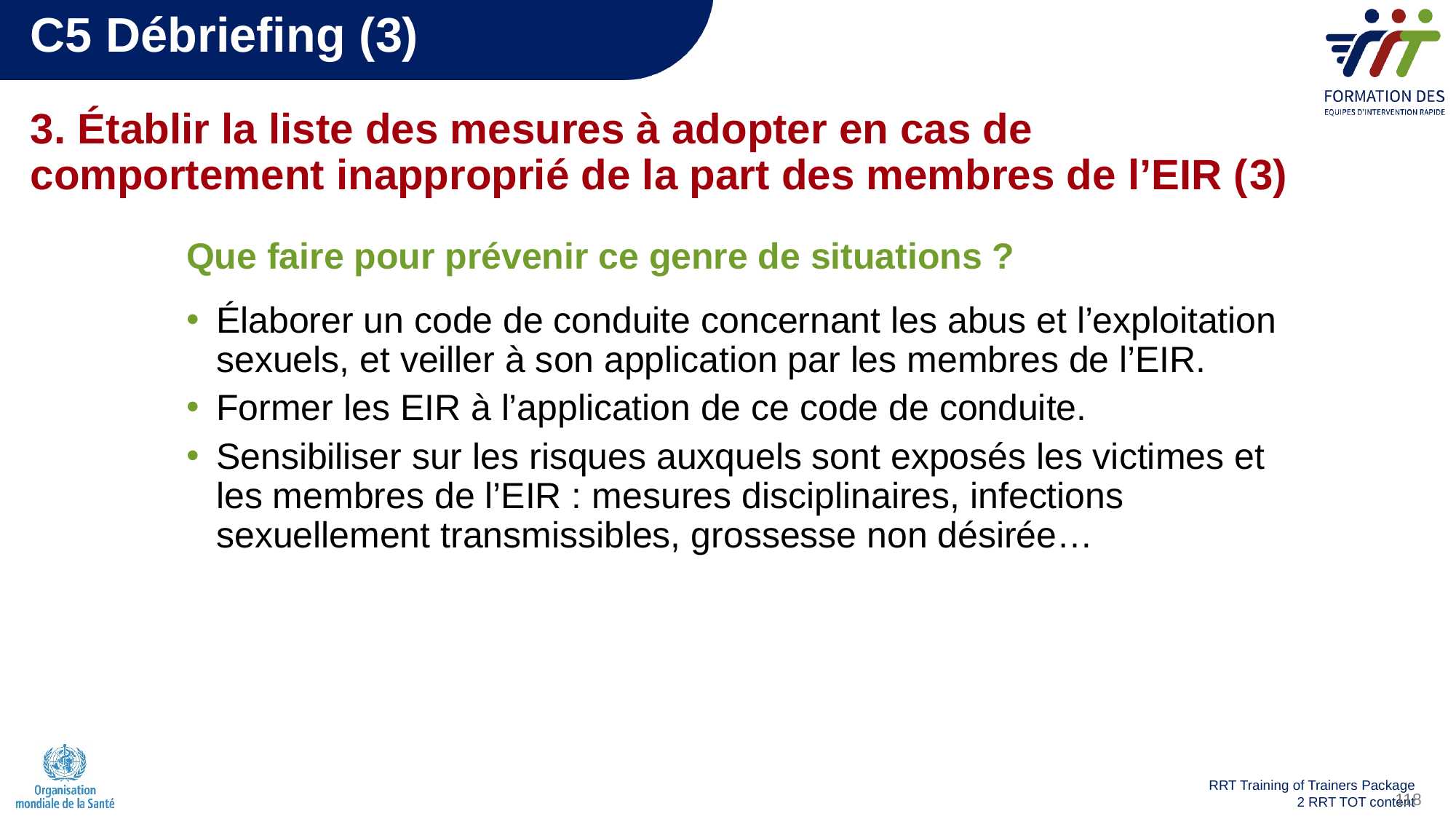

# C5 Débriefing (3)
3. Établir la liste des mesures à adopter en cas de comportement inapproprié de la part des membres de l’EIR (3)
Que faire pour prévenir ce genre de situations ?
Élaborer un code de conduite concernant les abus et l’exploitation sexuels, et veiller à son application par les membres de l’EIR.
Former les EIR à l’application de ce code de conduite.
Sensibiliser sur les risques auxquels sont exposés les victimes et les membres de l’EIR : mesures disciplinaires, infections sexuellement transmissibles, grossesse non désirée…